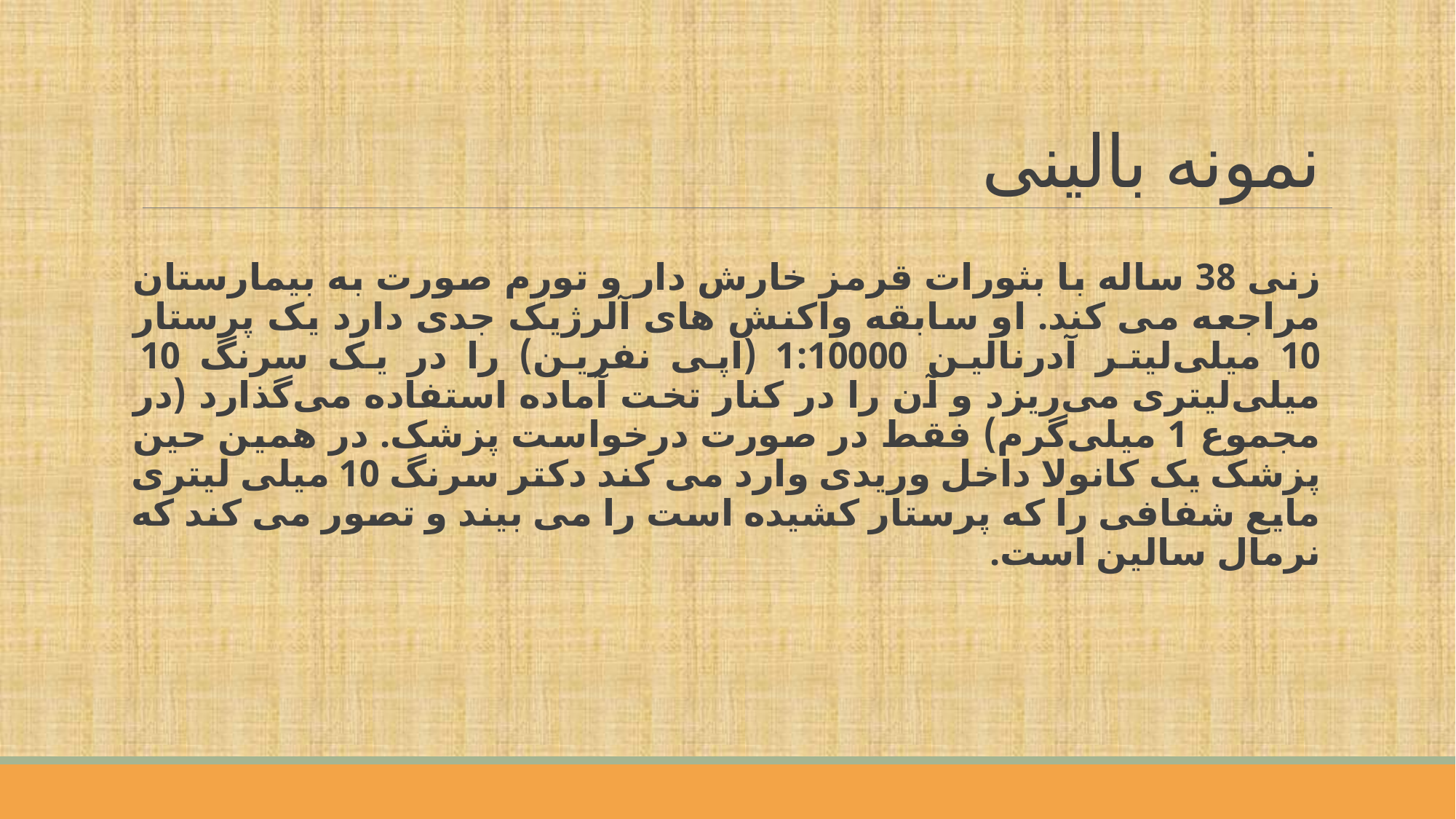

# نمونه بالینی
زنی 38 ساله با بثورات قرمز خارش دار و تورم صورت به بیمارستان مراجعه می کند. او سابقه واکنش های آلرژیک جدی دارد یک پرستار 10 میلی‌لیتر آدرنالین 1:10000 (اپی نفرین) را در یک سرنگ 10 میلی‌لیتری می‌ریزد و آن را در کنار تخت آماده استفاده می‌گذارد (در مجموع 1 میلی‌گرم) فقط در صورت درخواست پزشک. در همین حین پزشک یک کانولا داخل وریدی وارد می کند دکتر سرنگ 10 میلی لیتری مایع شفافی را که پرستار کشیده است را می بیند و تصور می کند که نرمال سالین است.